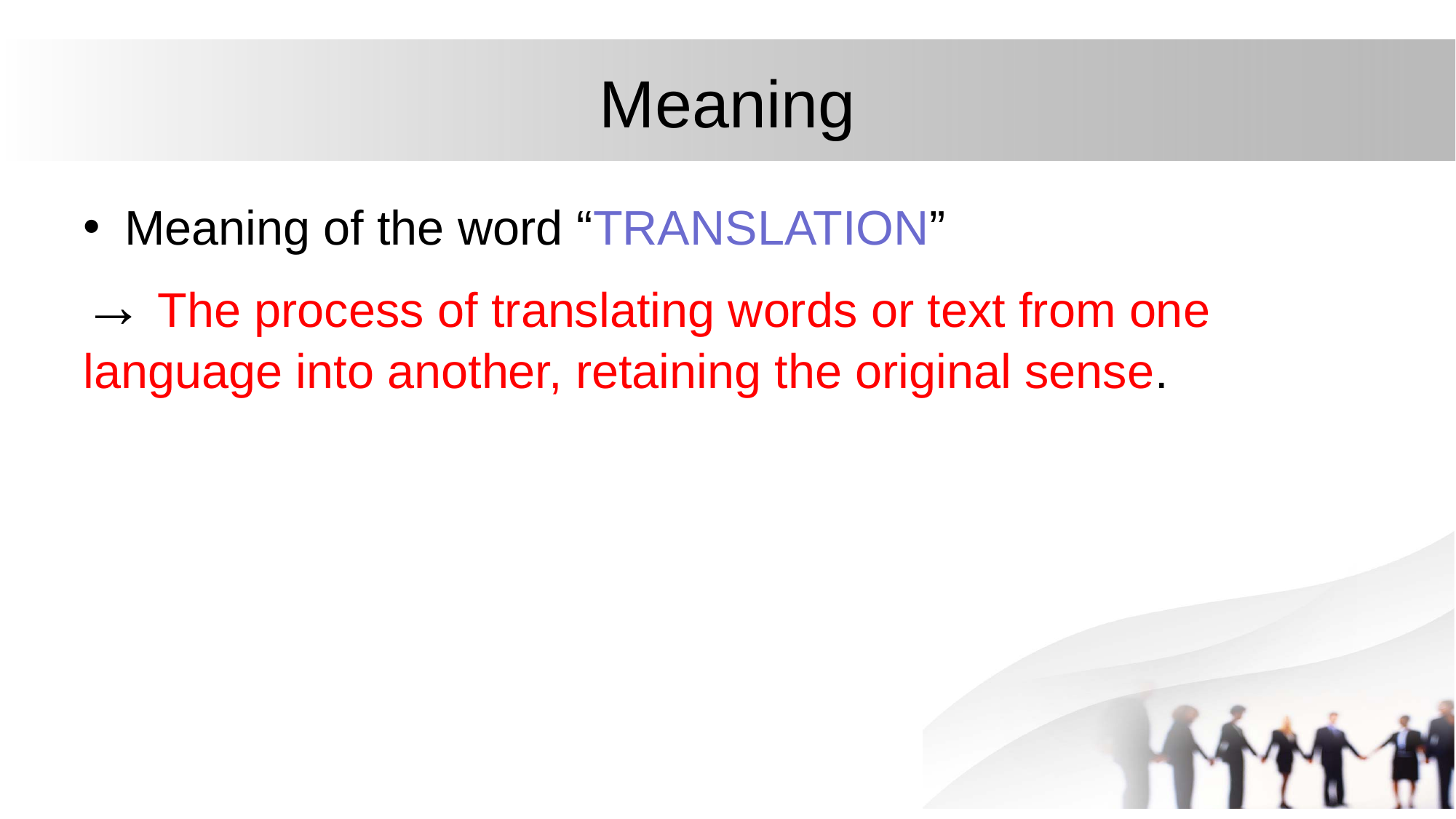

# Meaning
Meaning of the word “TRANSLATION”
→ The process of translating words or text from one language into another, retaining the original sense.